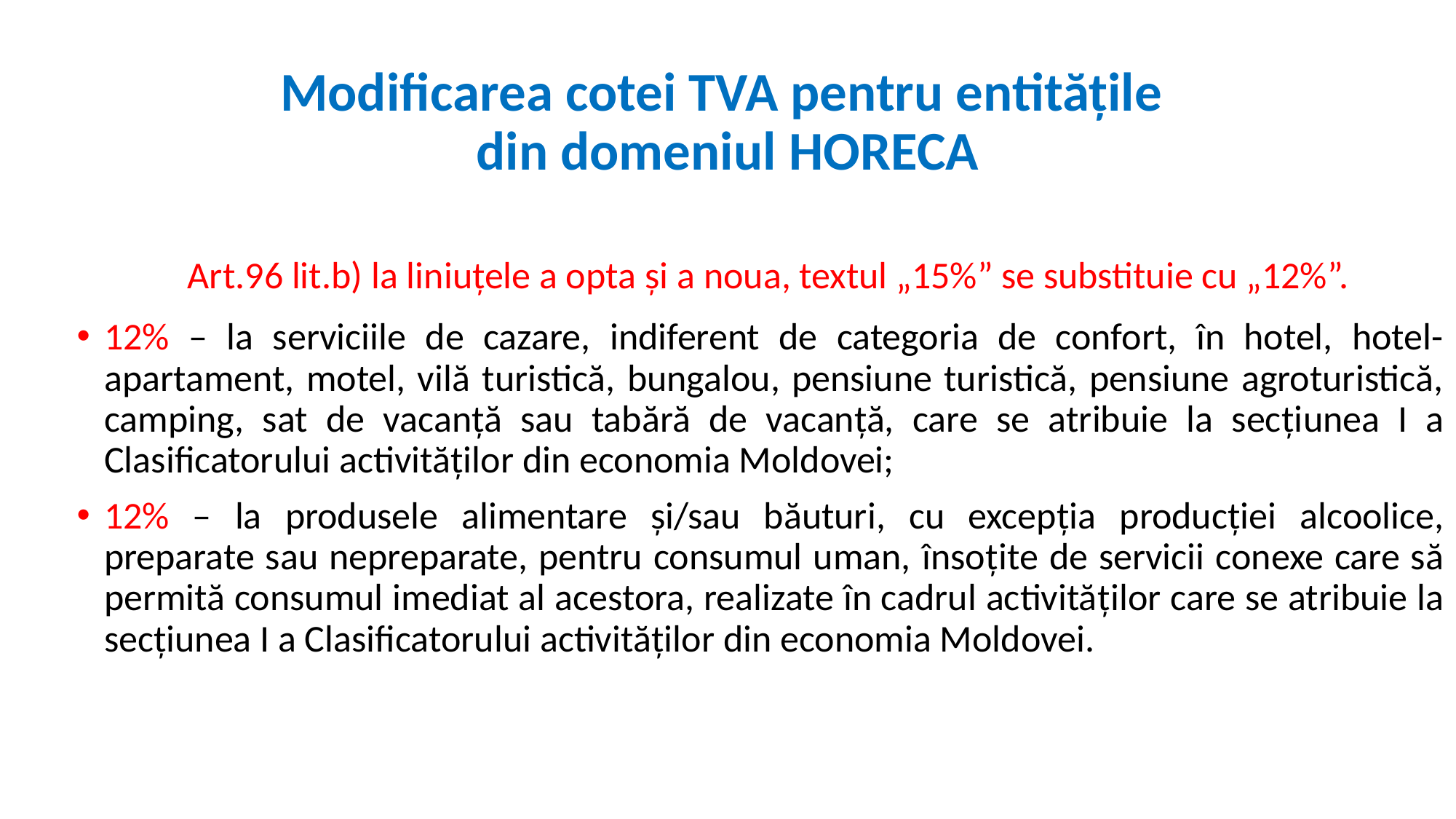

# Modificarea cotei TVA pentru entitățile din domeniul HORECA
 Art.96 lit.b) la liniuțele a opta și a noua, textul „15%” se substituie cu „12%”.
12% – la serviciile de cazare, indiferent de categoria de confort, în hotel, hotel-apartament, motel, vilă turistică, bungalou, pensiune turistică, pensiune agroturistică, camping, sat de vacanţă sau tabără de vacanţă, care se atribuie la secţiunea I a Clasificatorului activităţilor din economia Moldovei;
12% – la produsele alimentare şi/sau băuturi, cu excepţia producţiei alcoolice, preparate sau nepreparate, pentru consumul uman, însoţite de servicii conexe care să permită consumul imediat al acestora, realizate în cadrul activităţilor care se atribuie la secţiunea I a Clasificatorului activităţilor din economia Moldovei.